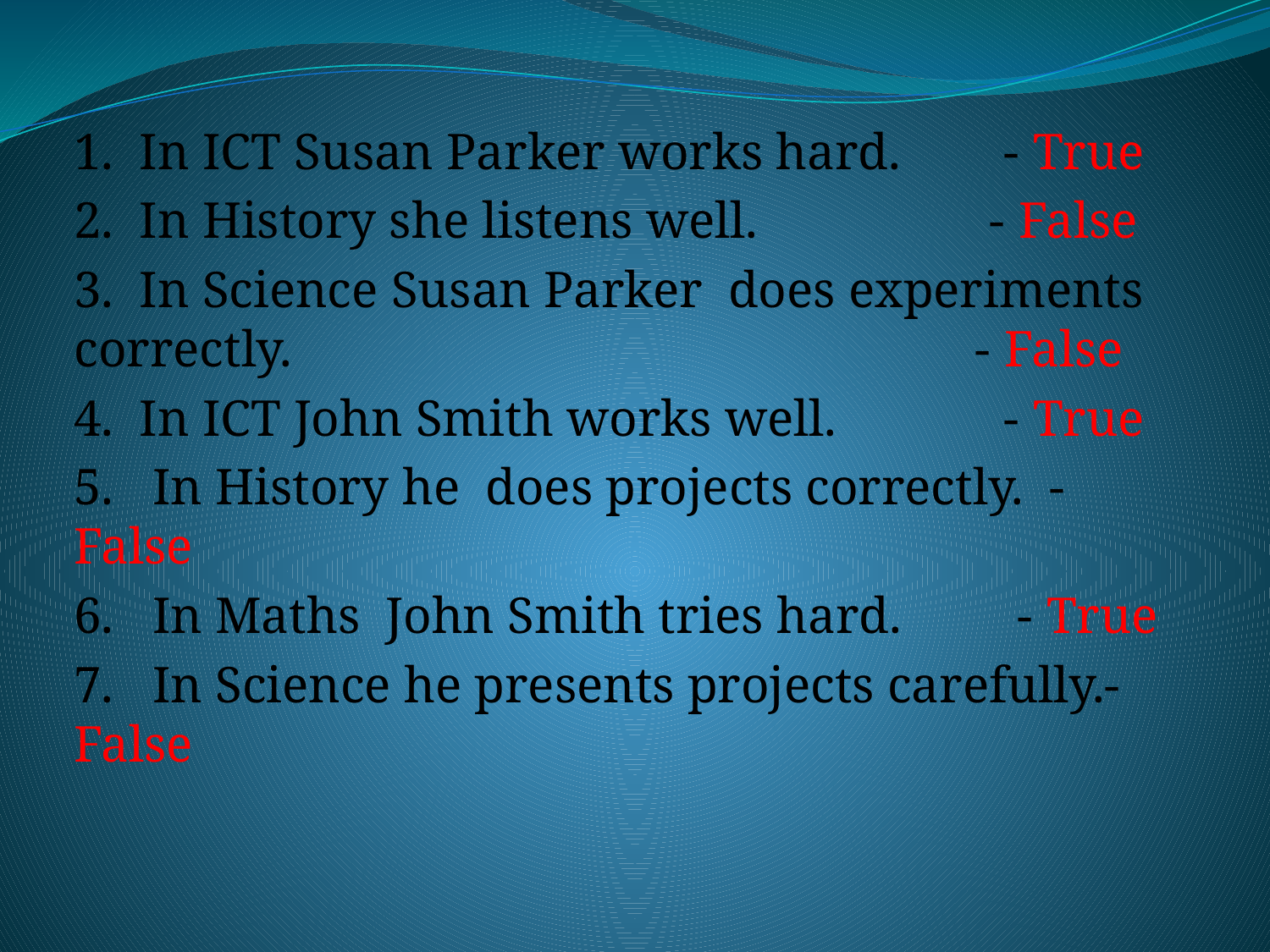

1.  In ICT Susan Parker works hard.        - True
2.  In History she listens well.                  - False
3.  In Science Susan Parker  does experiments correctly.                                                     - False
4.  In ICT John Smith works well.             - True
5.   In History he  does projects correctly.  - False
6.   In Maths  John Smith tries hard.         - True
7.   In Science he presents projects carefully.- False